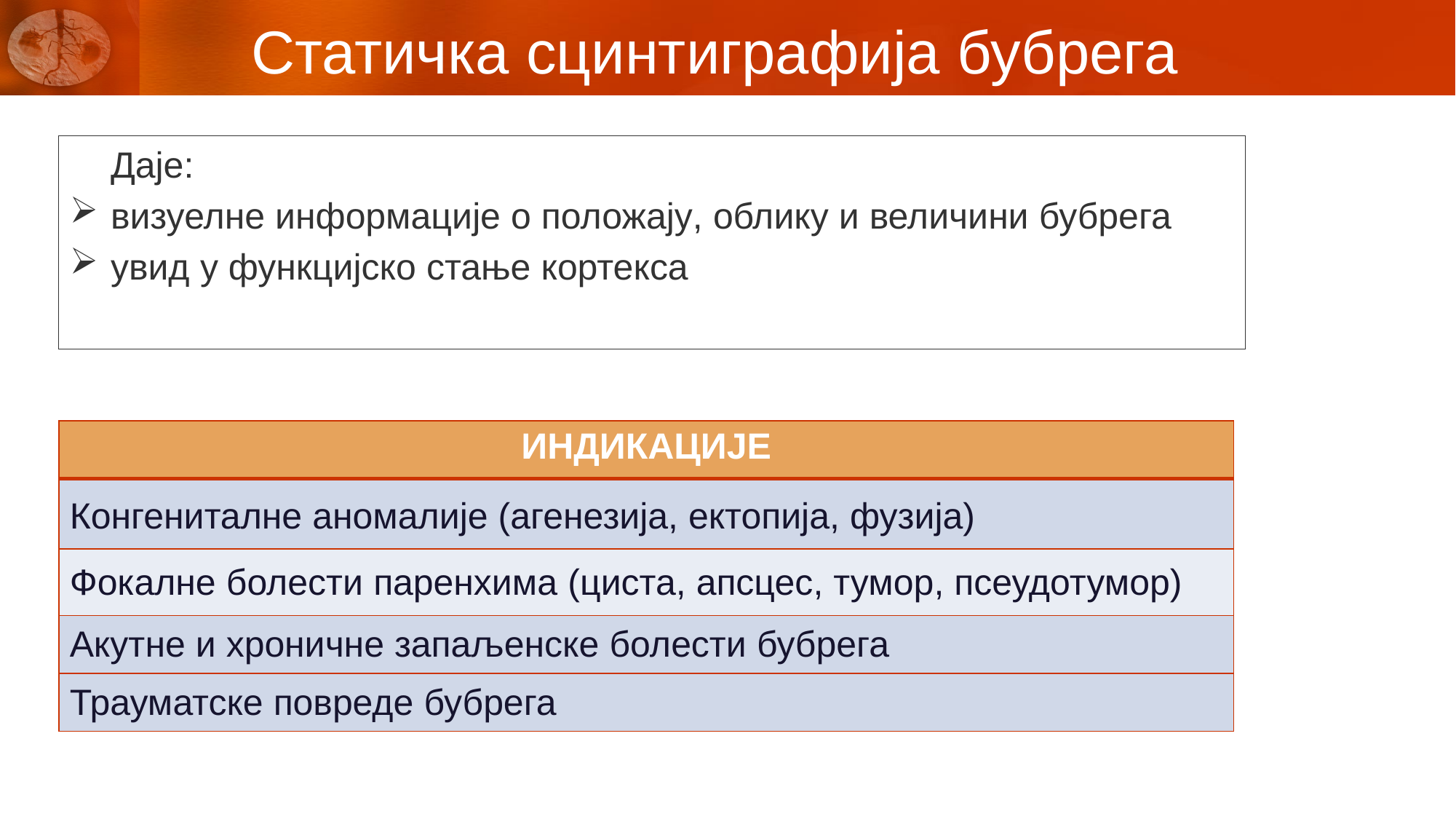

# Статичка сцинтиграфија бубрега
Даје:
визуелне информације о положају, облику и величини бубрега
увид у функцијско стање кортекса

| ИНДИКАЦИЈЕ |
| --- |
| Конгениталне аномалије (агенезија, ектопија, фузија) |
| Фокалне болести паренхима (циста, апсцес, тумор, псеудотумор) |
| Акутне и хроничне запаљенске болести бубрега |
| Трауматске повреде бубрега |